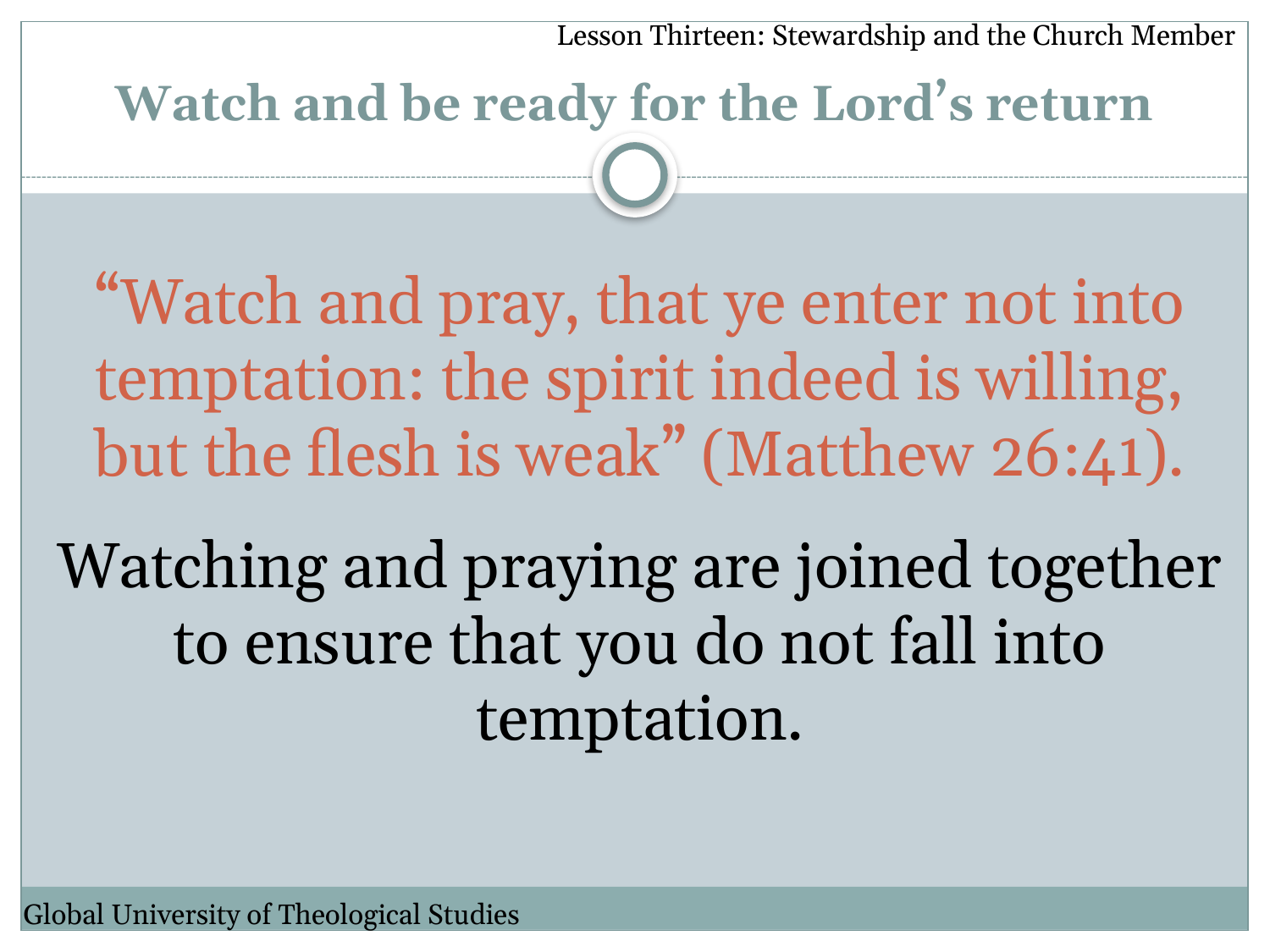

Lesson Thirteen: Stewardship and the Church Member
# Watch and be ready for the Lord’s return
“Watch and pray, that ye enter not into temptation: the spirit indeed is willing, but the flesh is weak” (Matthew 26:41).
Watching and praying are joined together to ensure that you do not fall into temptation.
Global University of Theological Studies